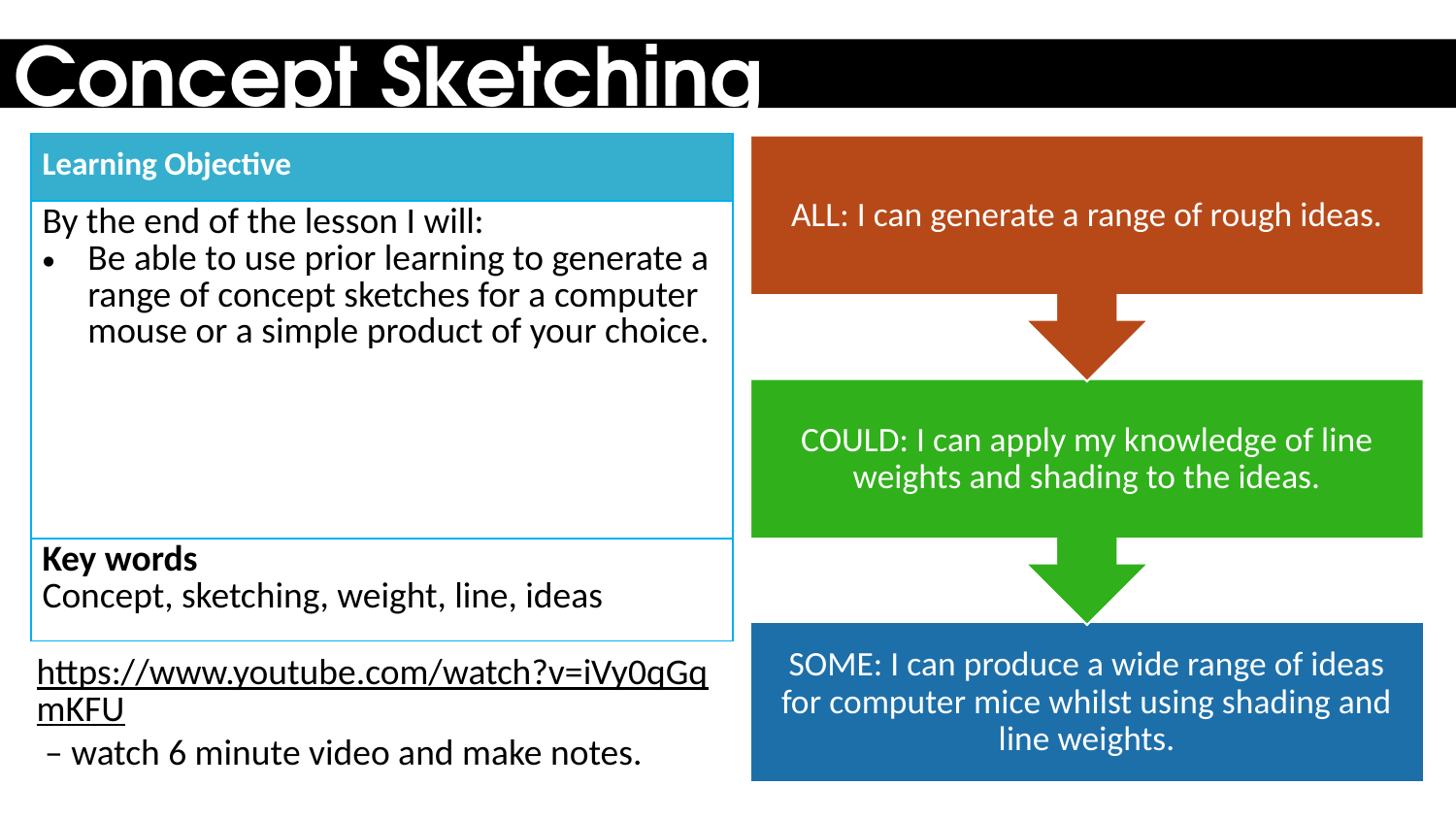

Concept Sketching
| Learning Objective |
| --- |
| By the end of the lesson I will: Be able to use prior learning to generate a range of concept sketches for a computer mouse or a simple product of your choice. |
| Key words Concept, sketching, weight, line, ideas |
SOME: I can produce a wide range of ideas for computer mice whilst using shading and line weights.
COULD: I can apply my knowledge of line weights and shading to the ideas.
ALL: I can generate a range of rough ideas.
https://www.youtube.com/watch?v=iVy0qGqmKFU – watch 6 minute video and make notes.